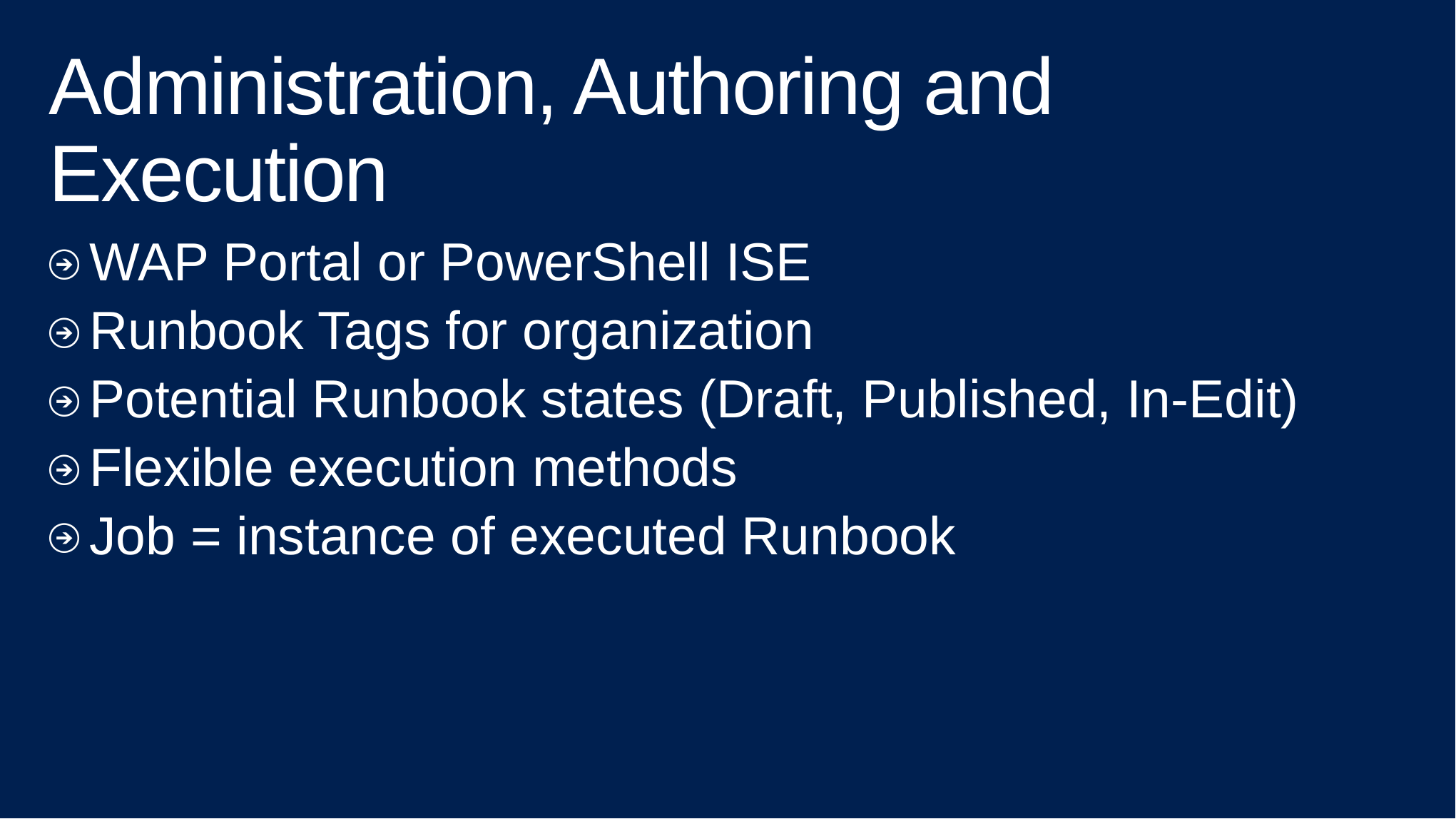

# Administration, Authoring and Execution

WAP Portal or PowerShell ISE
Runbook Tags for organization
Potential Runbook states (Draft, Published, In-Edit)
Flexible execution methods
Job = instance of executed Runbook